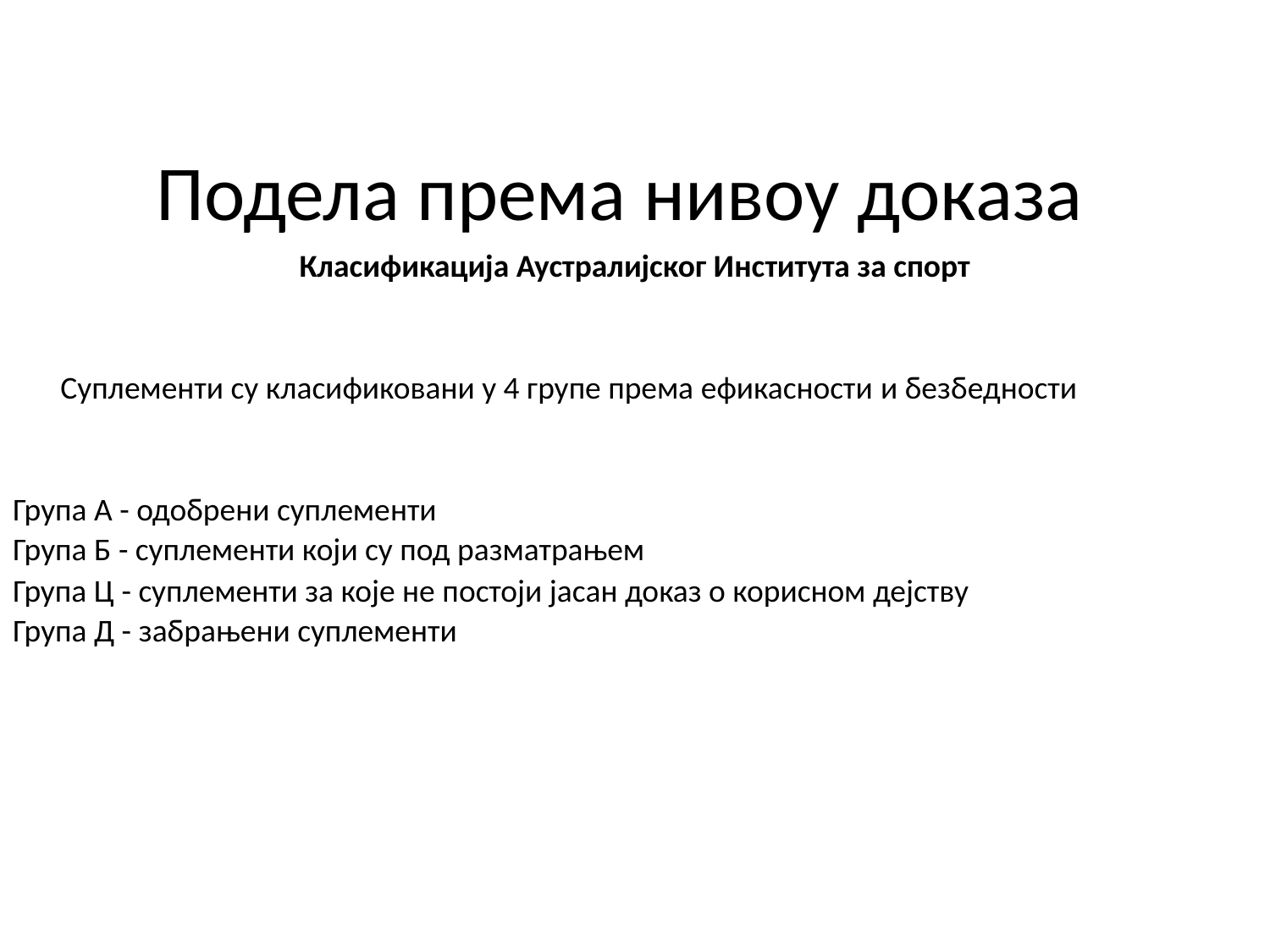

Подела према нивоу доказа
Класификација Аустралијског Института за спорт

	Суплементи су класификовани у 4 групе према ефикасности и безбедности

Група А - одобрени суплементи
Група Б - суплементи који су под разматрањем
Група Ц - суплементи за које не постоји јасан доказ о корисном дејству
Група Д - забрањени суплементи